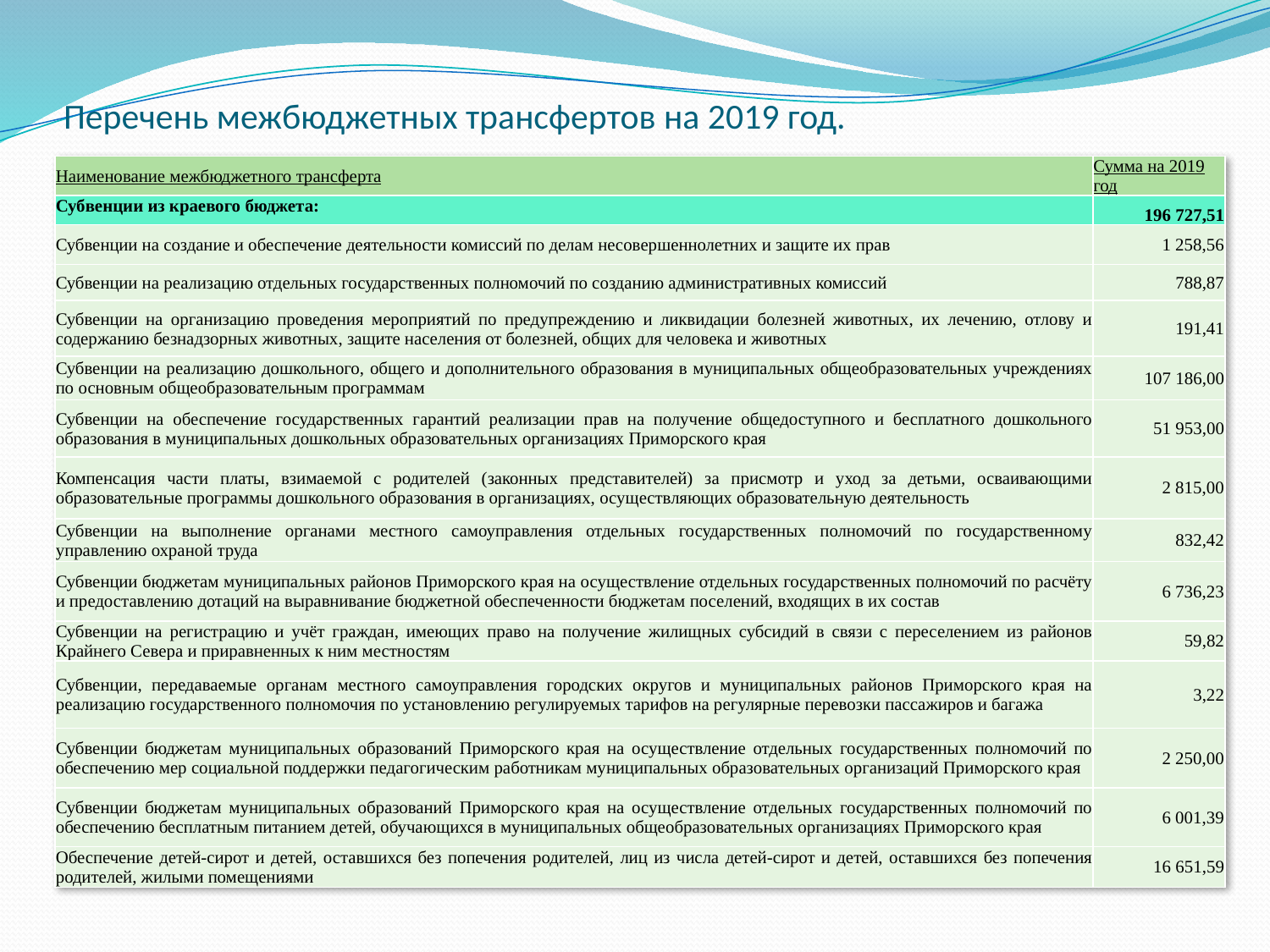

# Перечень межбюджетных трансфертов на 2019 год.
| Наименование межбюджетного трансферта | Сумма на 2019 год |
| --- | --- |
| Субвенции из краевого бюджета: | 196 727,51 |
| Субвенции на создание и обеспечение деятельности комиссий по делам несовершеннолетних и защите их прав | 1 258,56 |
| Субвенции на реализацию отдельных государственных полномочий по созданию административных комиссий | 788,87 |
| Субвенции на организацию проведения мероприятий по предупреждению и ликвидации болезней животных, их лечению, отлову и содержанию безнадзорных животных, защите населения от болезней, общих для человека и животных | 191,41 |
| Субвенции на реализацию дошкольного, общего и дополнительного образования в муниципальных общеобразовательных учреждениях по основным общеобразовательным программам | 107 186,00 |
| Субвенции на обеспечение государственных гарантий реализации прав на получение общедоступного и бесплатного дошкольного образования в муниципальных дошкольных образовательных организациях Приморского края | 51 953,00 |
| Компенсация части платы, взимаемой с родителей (законных представителей) за присмотр и уход за детьми, осваивающими образовательные программы дошкольного образования в организациях, осуществляющих образовательную деятельность | 2 815,00 |
| Субвенции на выполнение органами местного самоуправления отдельных государственных полномочий по государственному управлению охраной труда | 832,42 |
| Субвенции бюджетам муниципальных районов Приморского края на осуществление отдельных государственных полномочий по расчёту и предоставлению дотаций на выравнивание бюджетной обеспеченности бюджетам поселений, входящих в их состав | 6 736,23 |
| Субвенции на регистрацию и учёт граждан, имеющих право на получение жилищных субсидий в связи с переселением из районов Крайнего Севера и приравненных к ним местностям | 59,82 |
| Субвенции, передаваемые органам местного самоуправления городских округов и муниципальных районов Приморского края на реализацию государственного полномочия по установлению регулируемых тарифов на регулярные перевозки пассажиров и багажа | 3,22 |
| Субвенции бюджетам муниципальных образований Приморского края на осуществление отдельных государственных полномочий по обеспечению мер социальной поддержки педагогическим работникам муниципальных образовательных организаций Приморского края | 2 250,00 |
| Субвенции бюджетам муниципальных образований Приморского края на осуществление отдельных государственных полномочий по обеспечению бесплатным питанием детей, обучающихся в муниципальных общеобразовательных организациях Приморского края | 6 001,39 |
| Обеспечение детей-сирот и детей, оставшихся без попечения родителей, лиц из числа детей-сирот и детей, оставшихся без попечения родителей, жилыми помещениями | 16 651,59 |